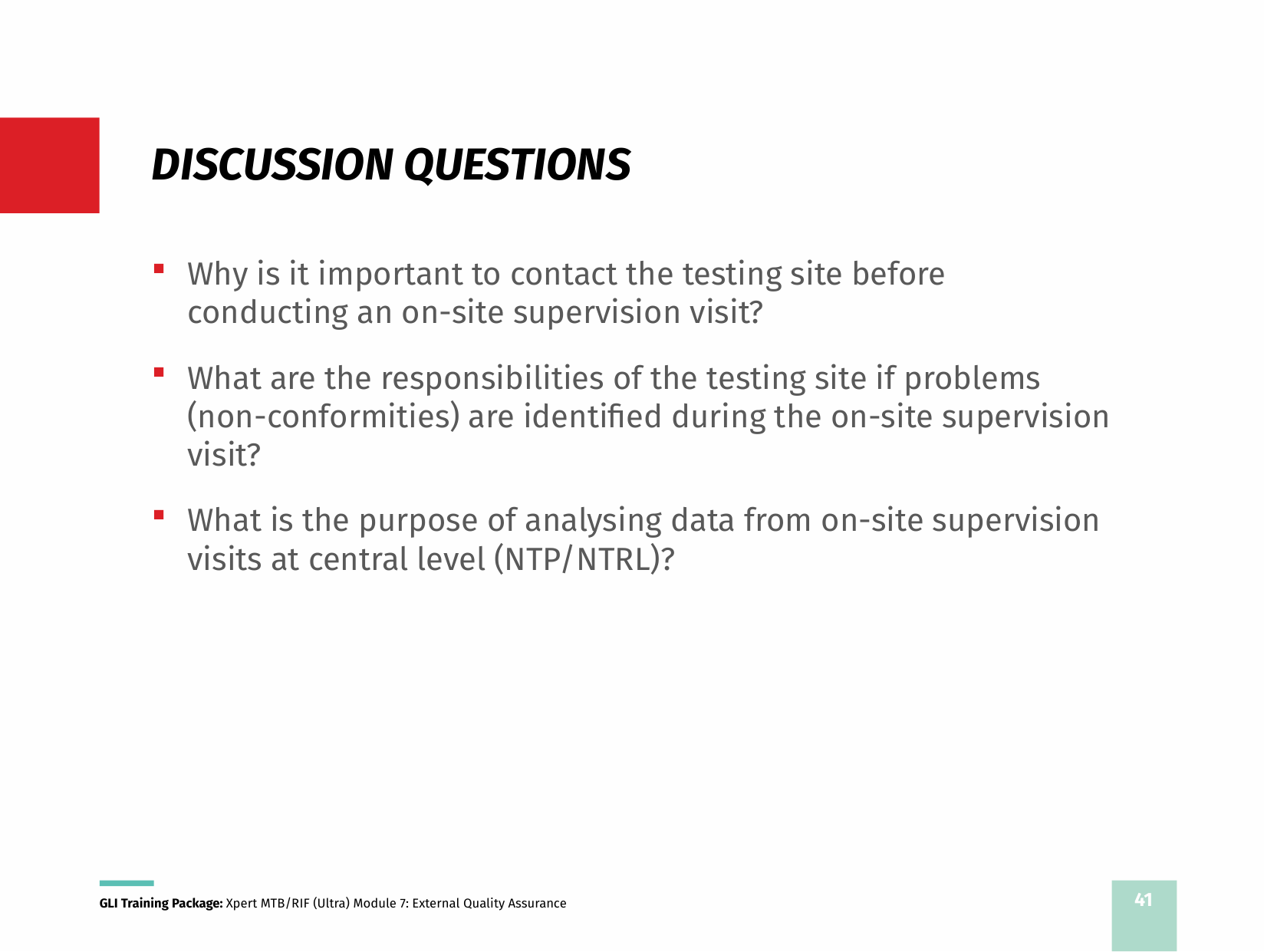

# DISCUSSION QUESTIONS
Why is it important to contact the testing site before conducting an on-site supervision visit?
What are the responsibilities of the testing site if problems (non-conformities) are identified during the on-site supervision visit?
What is the purpose of analysing data from on-site supervision visits at central level (NTP/NTRL)?